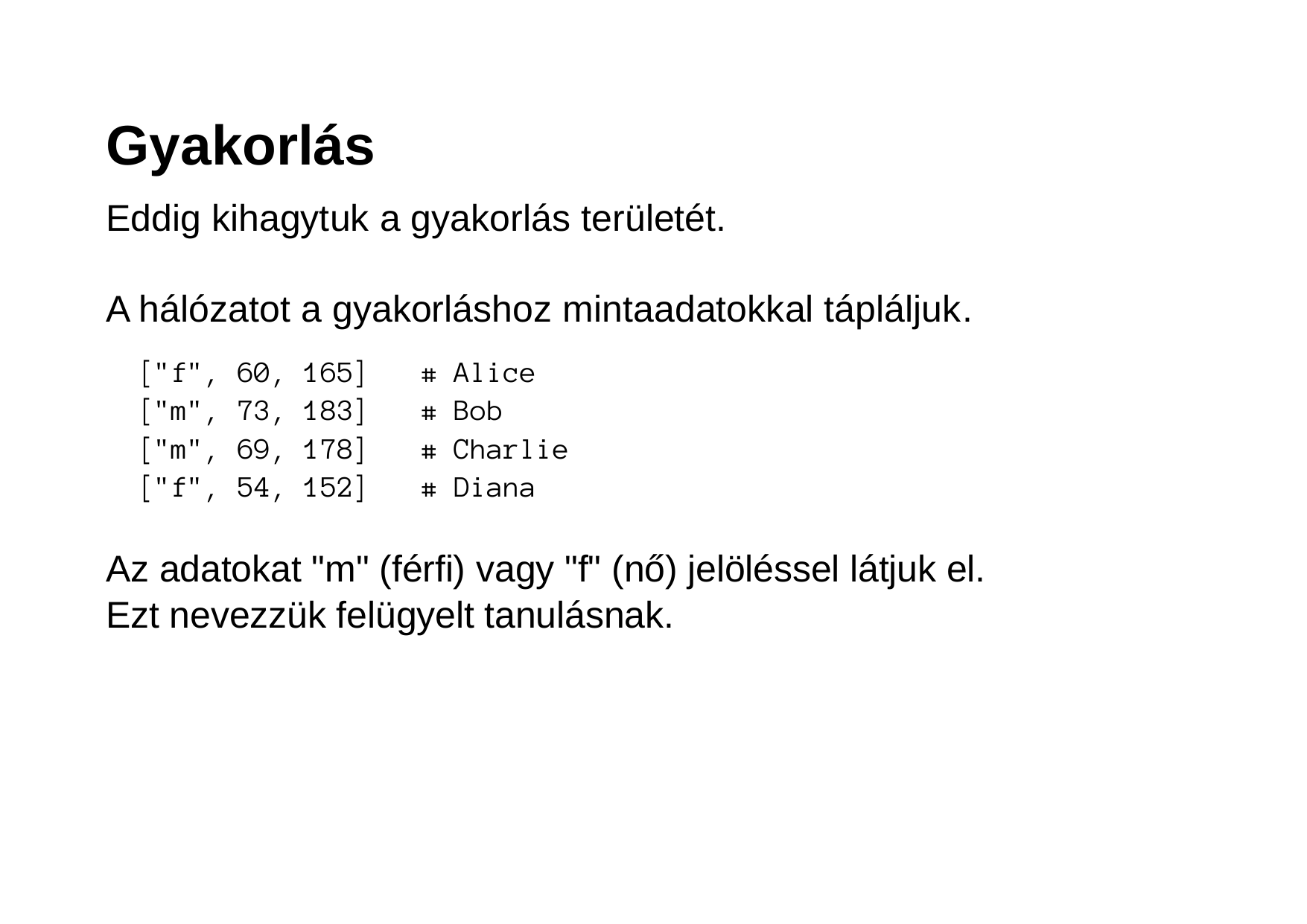

# Gyakorlás
Eddig kihagytuk a gyakorlás területét.
A hálózatot a gyakorláshoz mintaadatokkal tápláljuk.
| ["f", | 60, | 165] | # | Alice |
| --- | --- | --- | --- | --- |
| ["m", | 73, | 183] | # | Bob |
| ["m", | 69, | 178] | # | Charlie |
| ["f", | 54, | 152] | # | Diana |
Az adatokat "m" (férfi) vagy "f" (nő) jelöléssel látjuk el.
Ezt nevezzük felügyelt tanulásnak.